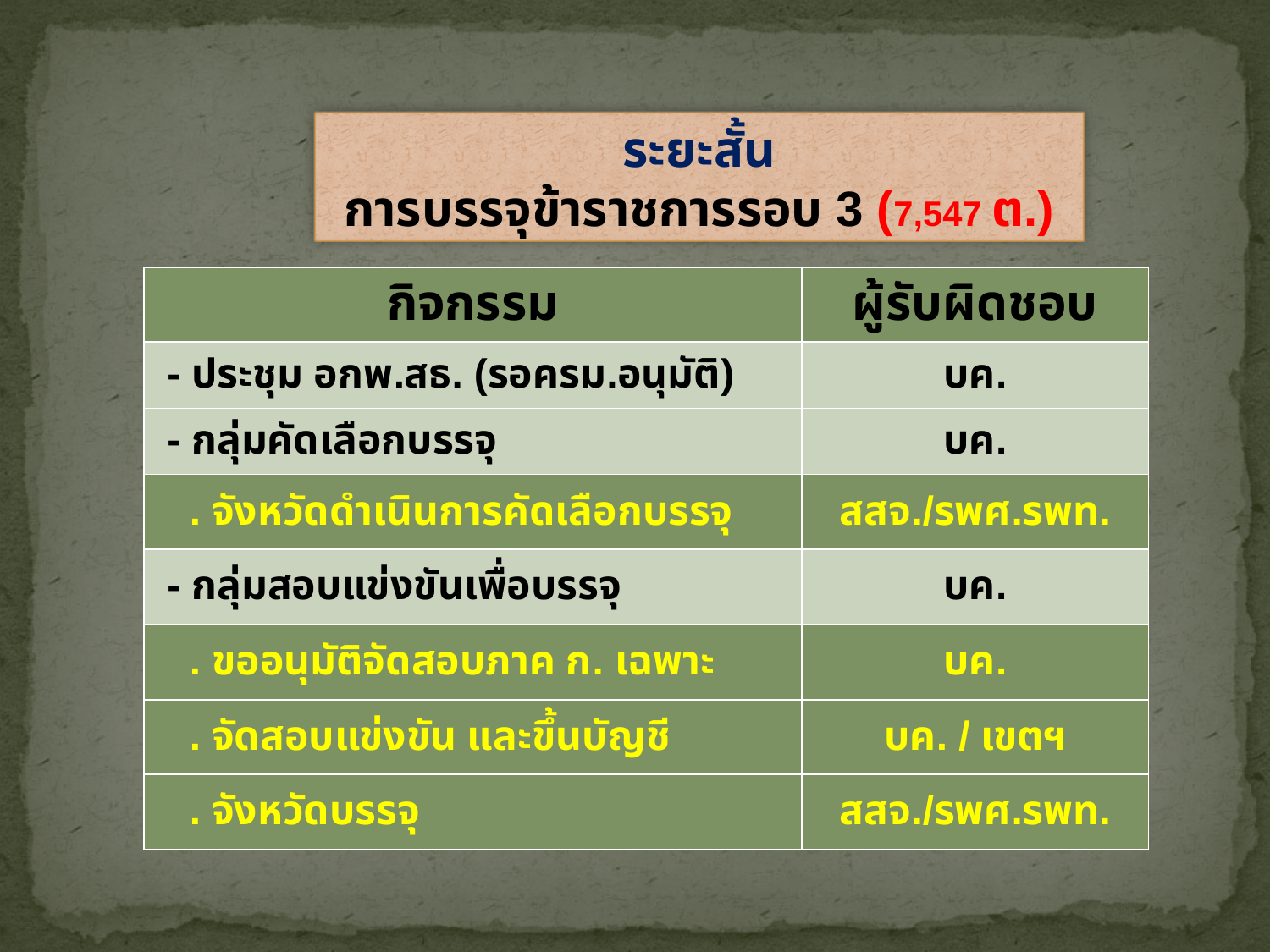

ระยะสั้น
การบรรจุข้าราชการรอบ 3 (7,547 ต.)
| กิจกรรม | ผู้รับผิดชอบ |
| --- | --- |
| - ประชุม อกพ.สธ. (รอครม.อนุมัติ) | บค. |
| - กลุ่มคัดเลือกบรรจุ | บค. |
| . จังหวัดดำเนินการคัดเลือกบรรจุ | สสจ./รพศ.รพท. |
| - กลุ่มสอบแข่งขันเพื่อบรรจุ | บค. |
| . ขออนุมัติจัดสอบภาค ก. เฉพาะ | บค. |
| . จัดสอบแข่งขัน และขึ้นบัญชี | บค. / เขตฯ |
| . จังหวัดบรรจุ | สสจ./รพศ.รพท. |